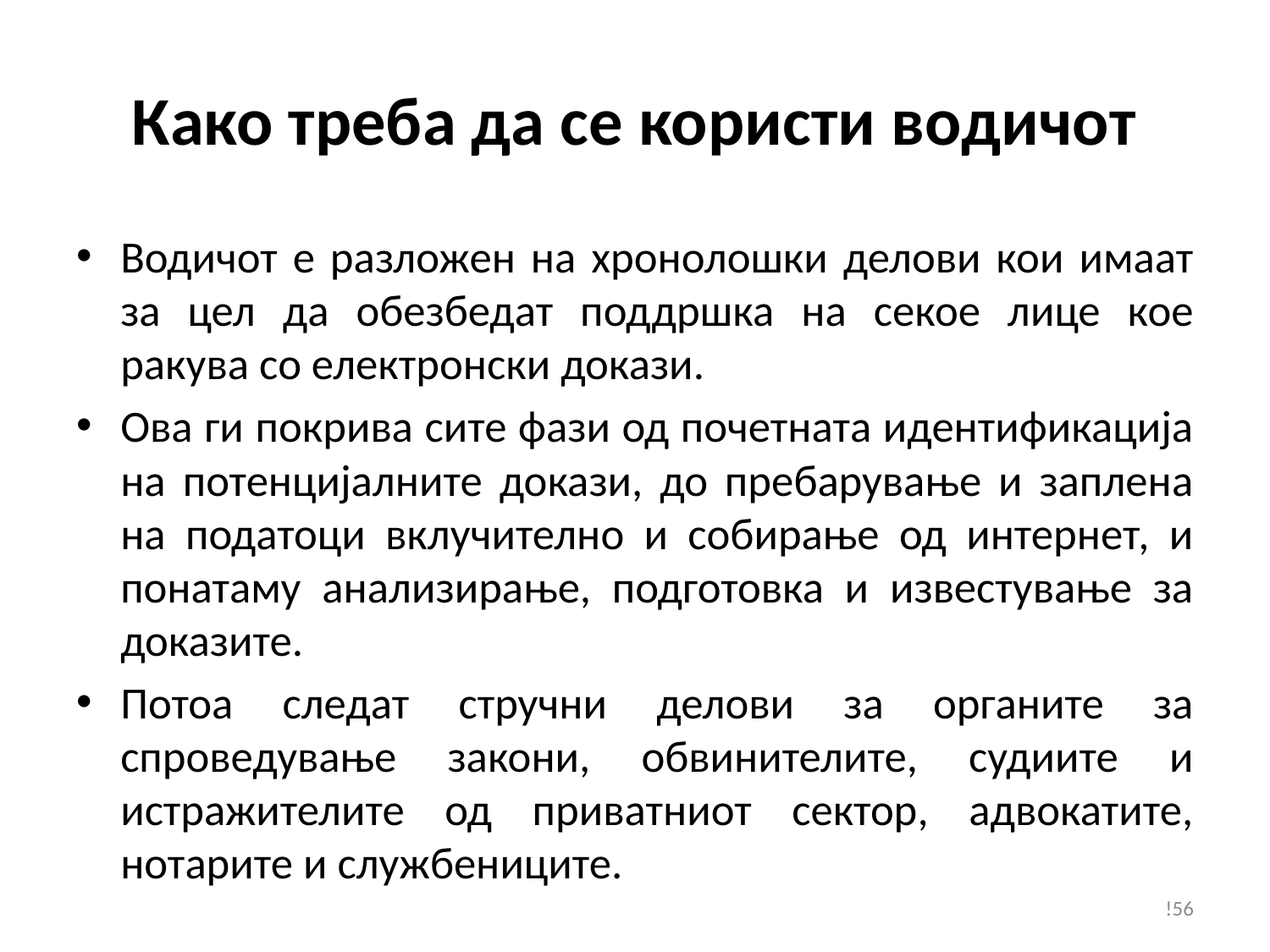

# Како треба да се користи водичот
Водичот е разложен на хронолошки делови кои имаат за цел да обезбедат поддршка на секое лице кое ракува со електронски докази.
Ова ги покрива сите фази од почетната идентификација на потенцијалните докази, до пребарување и заплена на податоци вклучително и собирање од интернет, и понатаму анализирање, подготовка и известување за доказите.
Потоа следат стручни делови за органите за спроведување закони, обвинителите, судиите и истражителите од приватниот сектор, адвокатите, нотарите и службениците.
!56